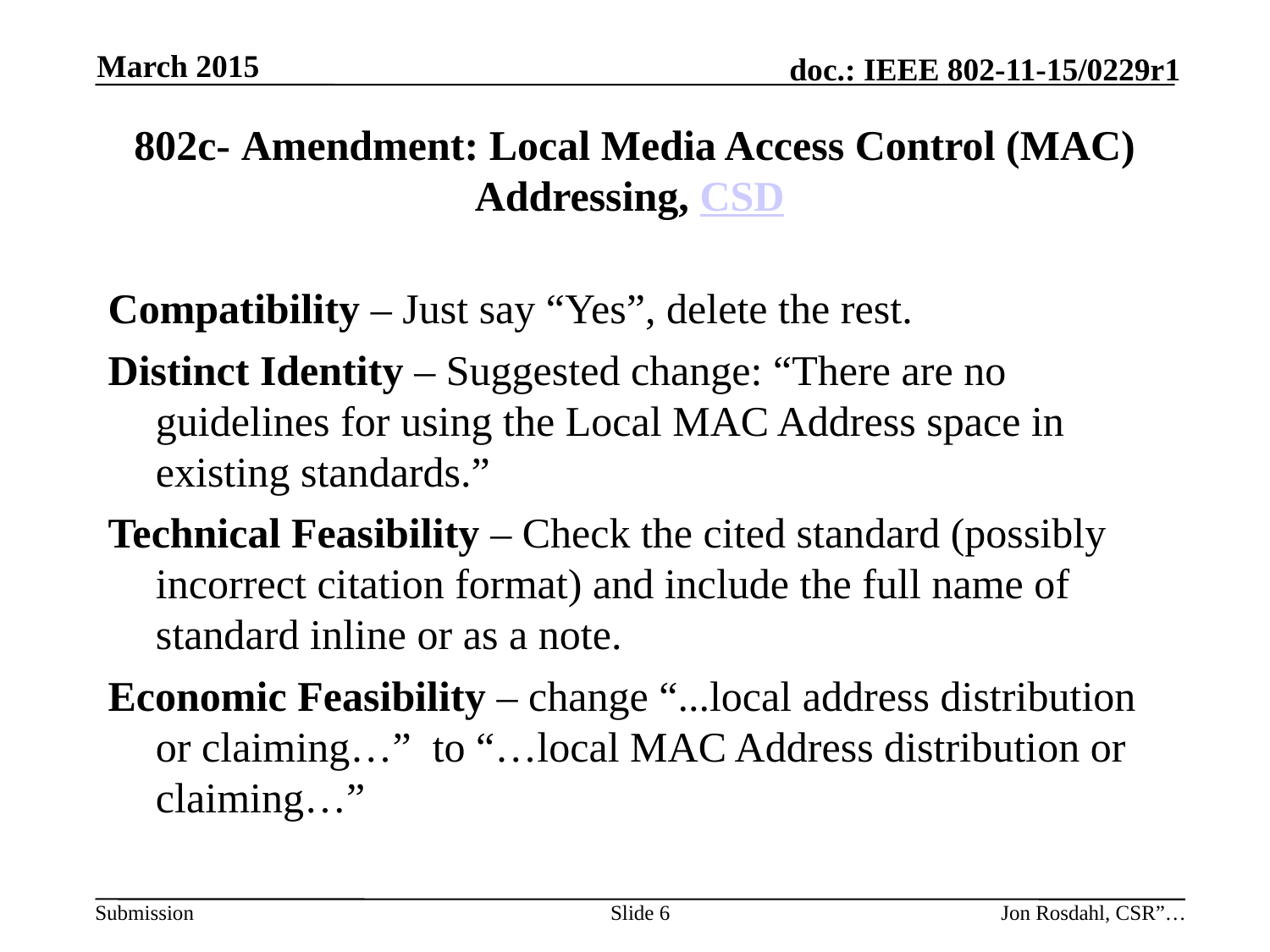

March 2015
# 802c- Amendment: Local Media Access Control (MAC) Addressing, CSD
Compatibility – Just say “Yes”, delete the rest.
Distinct Identity – Suggested change: “There are no guidelines for using the Local MAC Address space in existing standards.”
Technical Feasibility – Check the cited standard (possibly incorrect citation format) and include the full name of standard inline or as a note.
Economic Feasibility – change “...local address distribution or claiming…”  to “…local MAC Address distribution or claiming…”

Slide 6
Jon Rosdahl, CSR”…